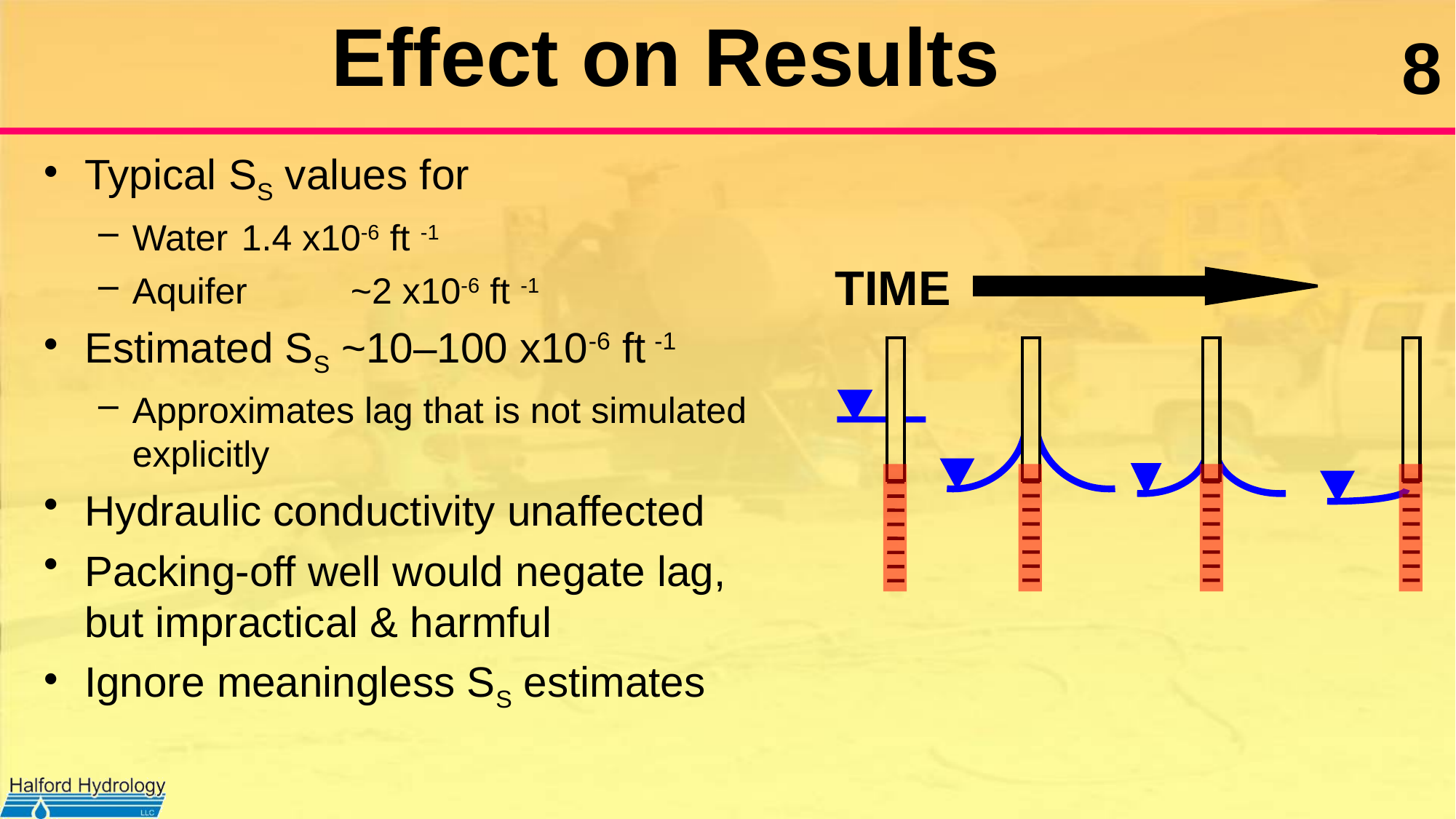

# Effect on Results
Typical SS values for
Water 	1.4 x10-6 ft -1
Aquifer 	~2 x10-6 ft -1
Estimated SS ~10–100 x10-6 ft -1
Approximates lag that is not simulated explicitly
Hydraulic conductivity unaffected
Packing-off well would negate lag,
but impractical & harmful
Ignore meaningless SS estimates
TIME